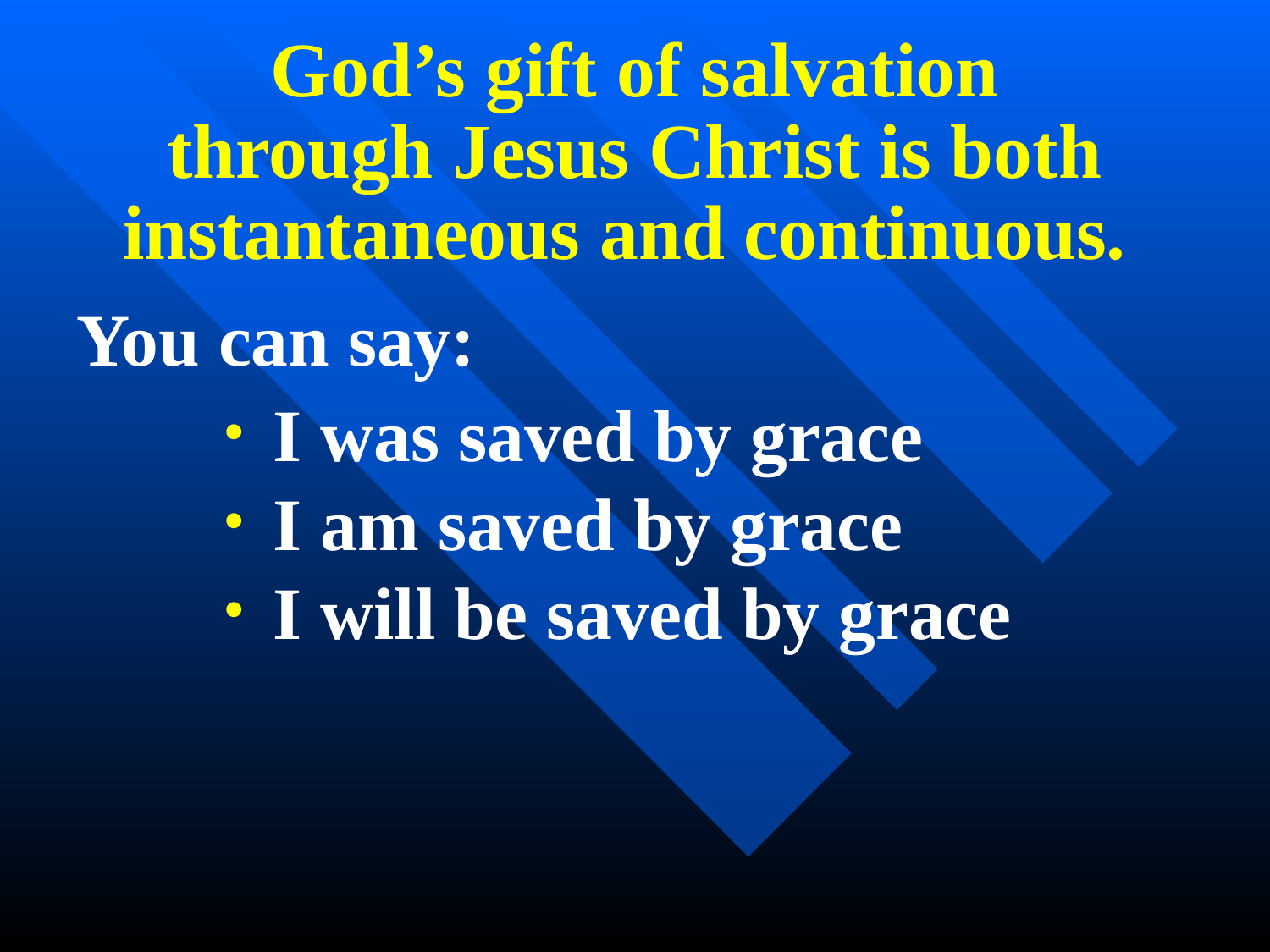

# God’s gift of salvation through Jesus Christ is both instantaneous and continuous.
You can say:
 I was saved by grace
 I am saved by grace
 I will be saved by grace